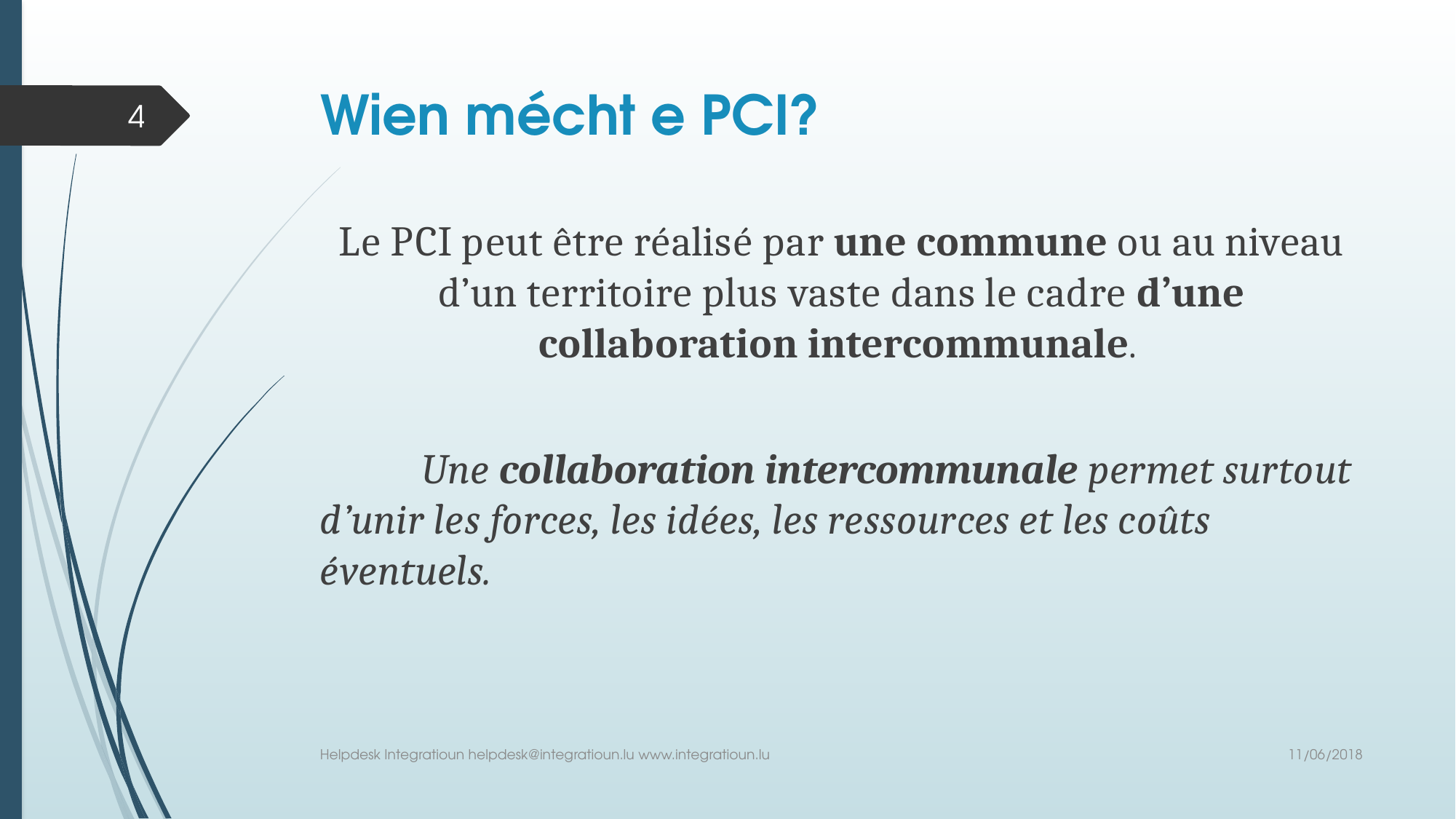

# Wien mécht e PCI?
4
Le PCI peut être réalisé par une commune ou au niveau d’un territoire plus vaste dans le cadre d’une collaboration intercommunale.

	Une collaboration intercommunale permet surtout d’unir les forces, les idées, les ressources et les coûts éventuels.

11/06/2018
Helpdesk Integratioun helpdesk@integratioun.lu www.integratioun.lu